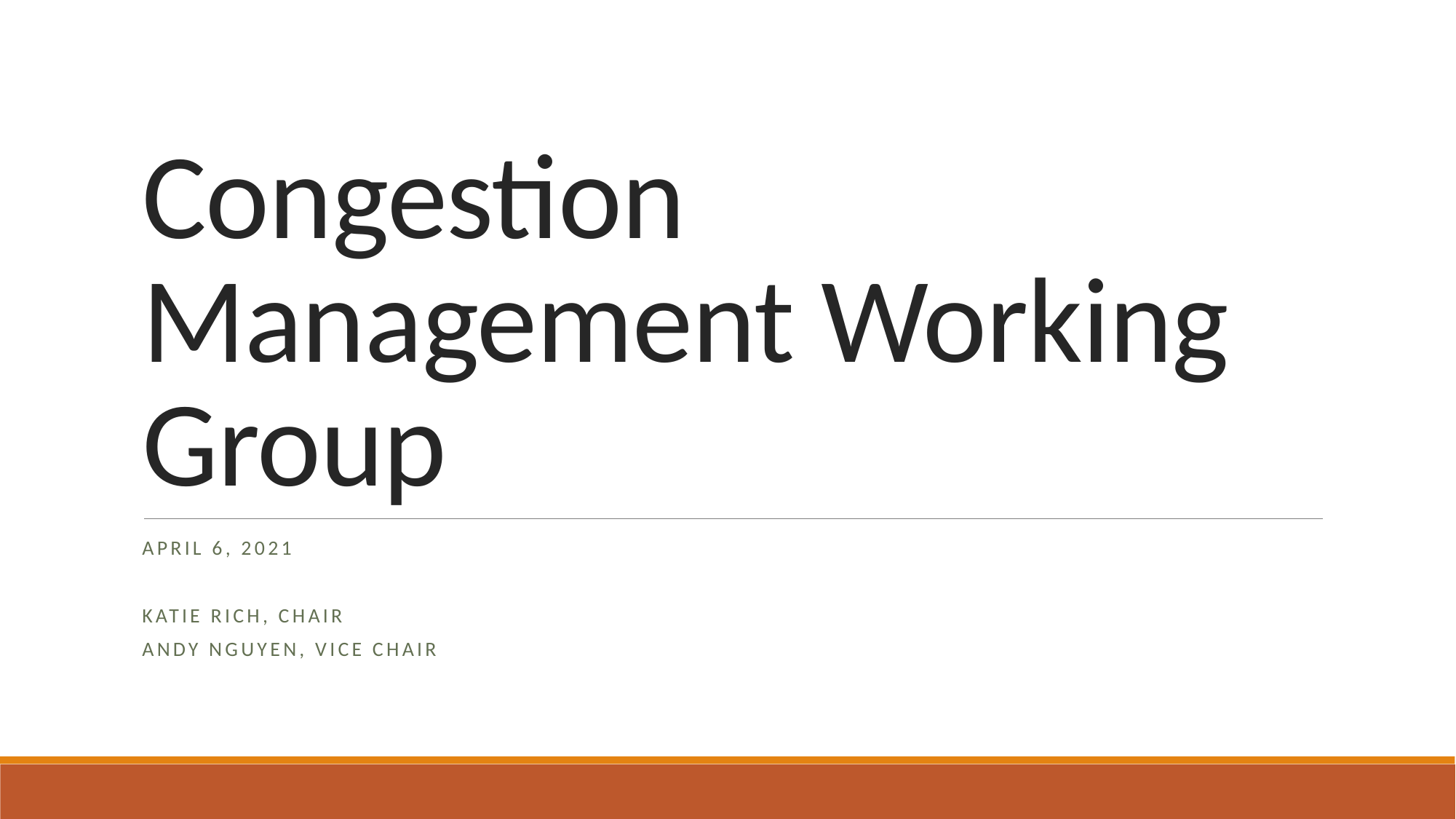

# Congestion Management Working Group
April 6, 2021

Katie Rich, Chair
Andy Nguyen, Vice Chair